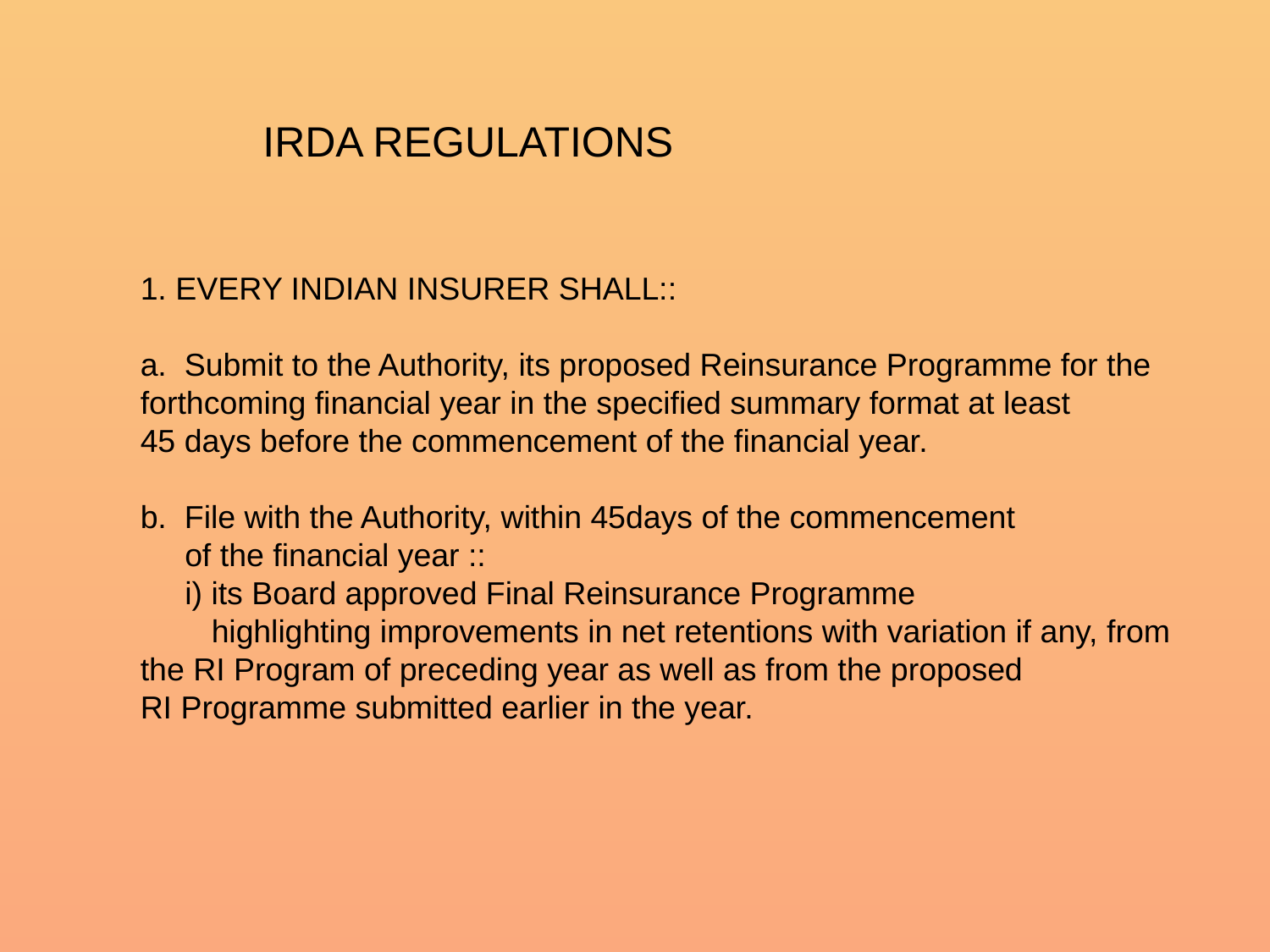

IRDA REGULATIONS
1. EVERY INDIAN INSURER SHALL::

a.  Submit to the Authority, its proposed Reinsurance Programme for the forthcoming financial year in the specified summary format at least
45 days before the commencement of the financial year.

b.  File with the Authority, within 45days of the commencement
     of the financial year ::
     i) its Board approved Final Reinsurance Programme
        highlighting improvements in net retentions with variation if any, from the RI Program of preceding year as well as from the proposed
RI Programme submitted earlier in the year.